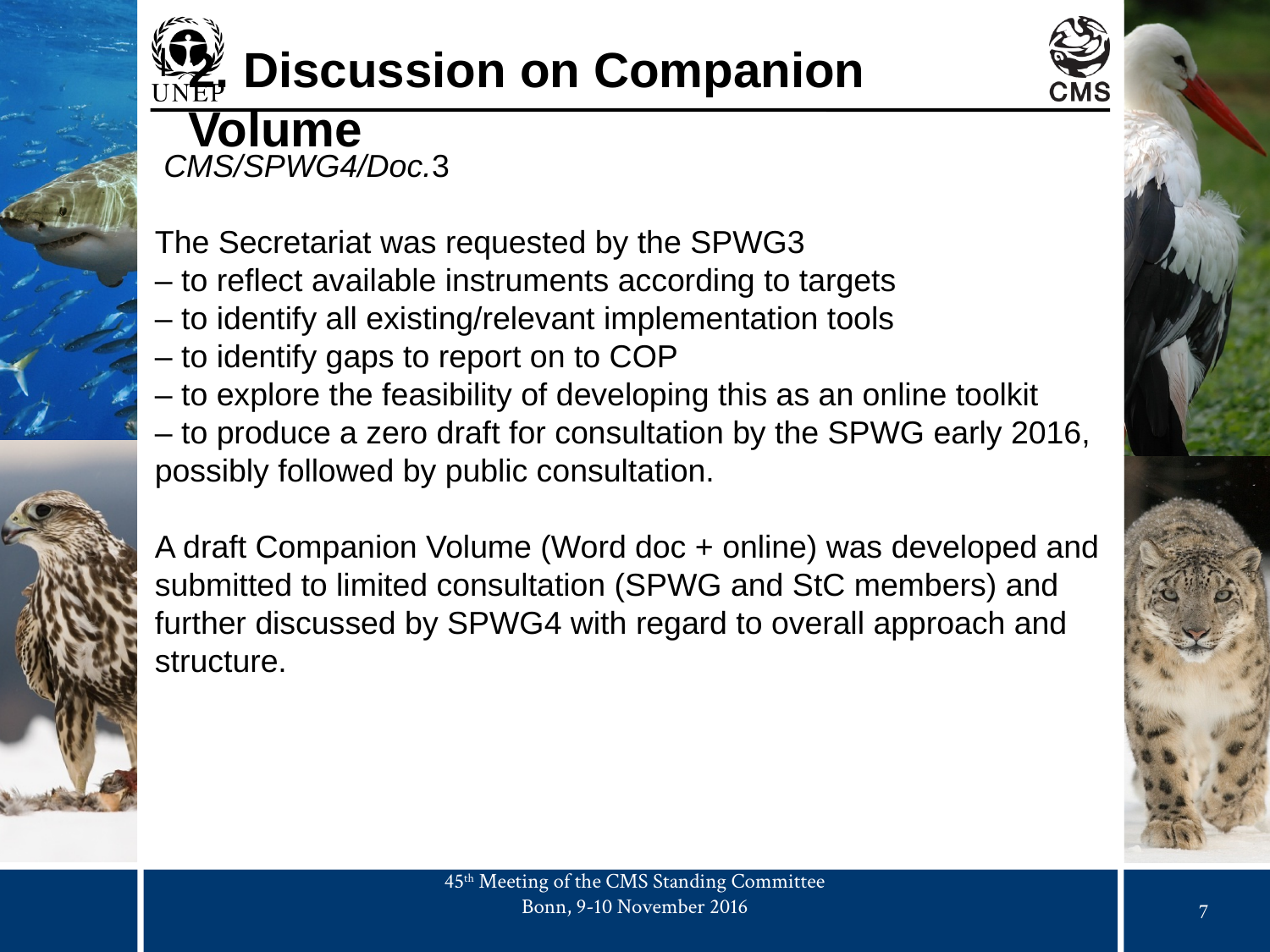

2. Discussion on Companion Volume
 CMS/SPWG4/Doc.3

The Secretariat was requested by the SPWG3
– to reflect available instruments according to targets
– to identify all existing/relevant implementation tools
– to identify gaps to report on to COP
– to explore the feasibility of developing this as an online toolkit
– to produce a zero draft for consultation by the SPWG early 2016, possibly followed by public consultation.

A draft Companion Volume (Word doc + online) was developed and submitted to limited consultation (SPWG and StC members) and further discussed by SPWG4 with regard to overall approach and structure.